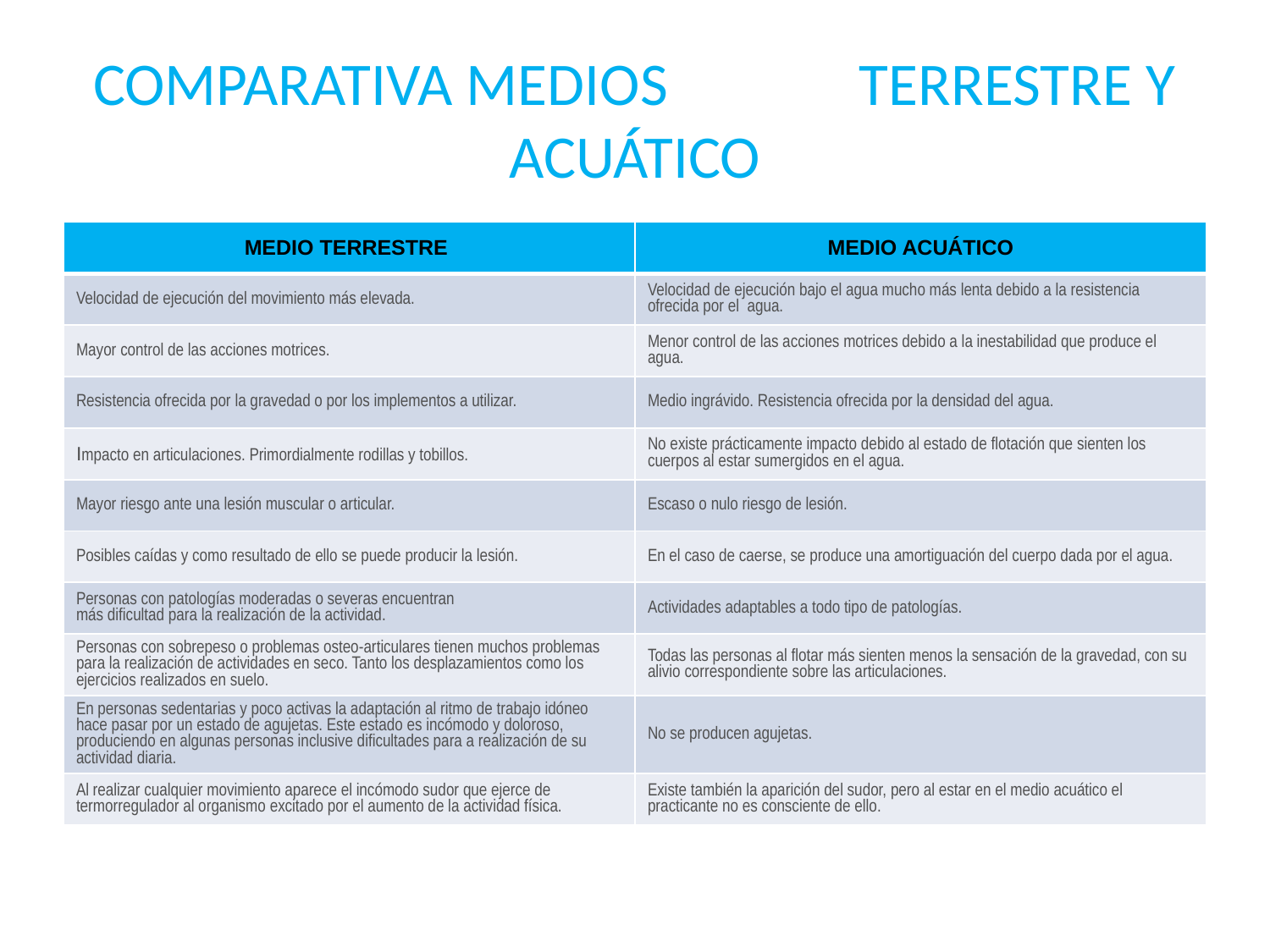

# COMPARATIVA MEDIOS              TERRESTRE Y ACUÁTICO
| MEDIO TERRESTRE | MEDIO ACUÁTICO |
| --- | --- |
| Velocidad de ejecución del movimiento más elevada. | Velocidad de ejecución bajo el agua mucho más lenta debido a la resistencia ofrecida por el agua. |
| Mayor control de las acciones motrices. | Menor control de las acciones motrices debido a la inestabilidad que produce el agua. |
| Resistencia ofrecida por la gravedad o por los implementos a utilizar. | Medio ingrávido. Resistencia ofrecida por la densidad del agua. |
| Impacto en articulaciones. Primordialmente rodillas y tobillos. | No existe prácticamente impacto debido al estado de flotación que sienten los cuerpos al estar sumergidos en el agua. |
| Mayor riesgo ante una lesión muscular o articular. | Escaso o nulo riesgo de lesión. |
| Posibles caídas y como resultado de ello se puede producir la lesión. | En el caso de caerse, se produce una amortiguación del cuerpo dada por el agua. |
| Personas con patologías moderadas o severas encuentran más dificultad para la realización de la actividad. | Actividades adaptables a todo tipo de patologías. |
| Personas con sobrepeso o problemas osteo-articulares tienen muchos problemas para la realización de actividades en seco. Tanto los desplazamientos como los ejercicios realizados en suelo. | Todas las personas al flotar más sienten menos la sensación de la gravedad, con su alivio correspondiente sobre las articulaciones. |
| En personas sedentarias y poco activas la adaptación al ritmo de trabajo idóneo hace pasar por un estado de agujetas. Este estado es incómodo y doloroso, produciendo en algunas personas inclusive dificultades para a realización de su actividad diaria. | No se producen agujetas. |
| Al realizar cualquier movimiento aparece el incómodo sudor que ejerce de termorregulador al organismo excitado por el aumento de la actividad física. | Existe también la aparición del sudor, pero al estar en el medio acuático el practicante no es consciente de ello. |